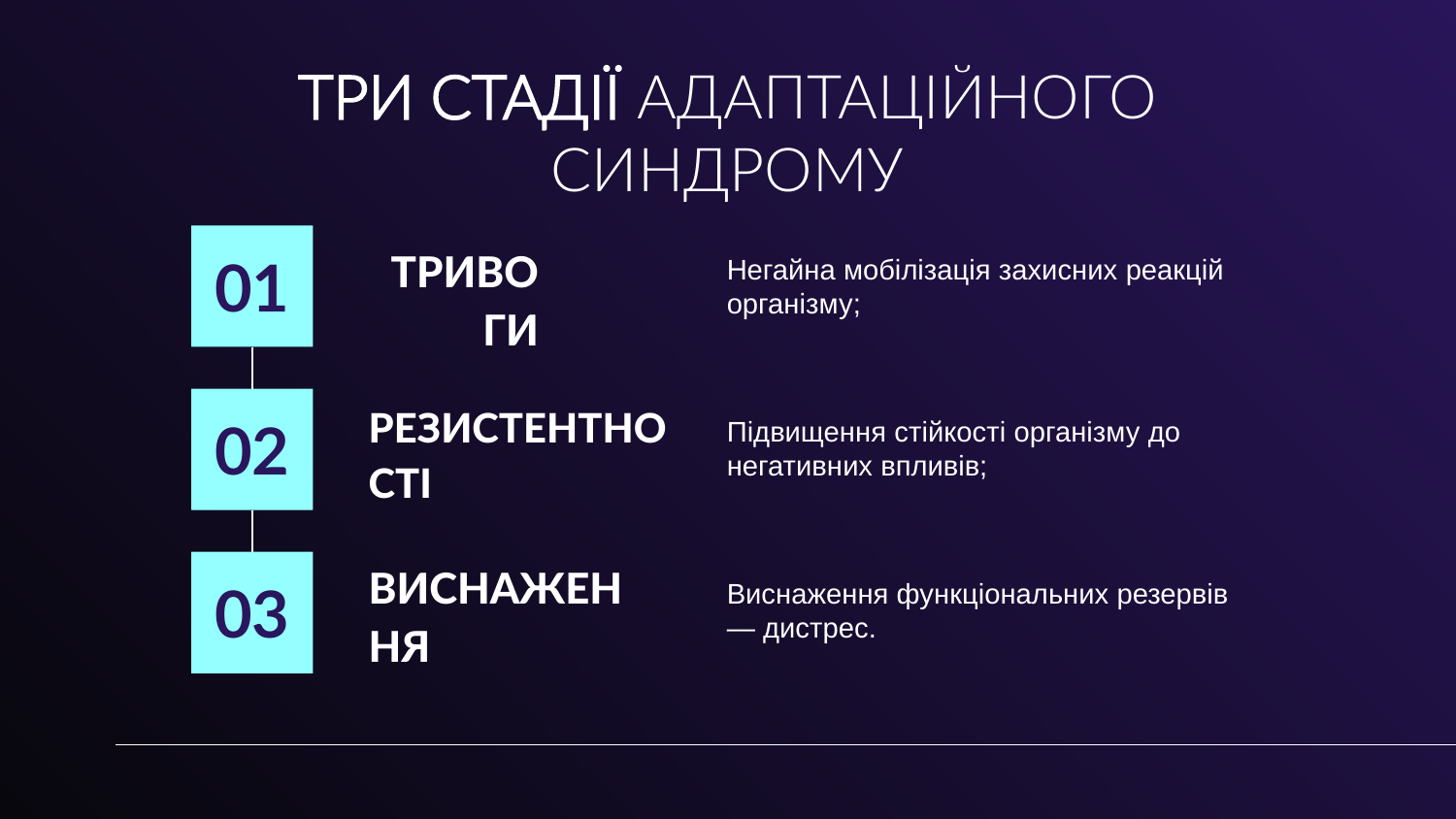

# ТРИ СТАДІЇ АДАПТАЦІЙНОГО СИНДРОМУ
01
Негайна мобілізація захисних реакцій організму;
ТРИВОГИ
02
Підвищення стійкості організму до негативних впливів;
РЕЗИСТЕНТНОСТІ
03
Виснаження функціональних резервів — дистрес.
ВИСНАЖЕННЯ